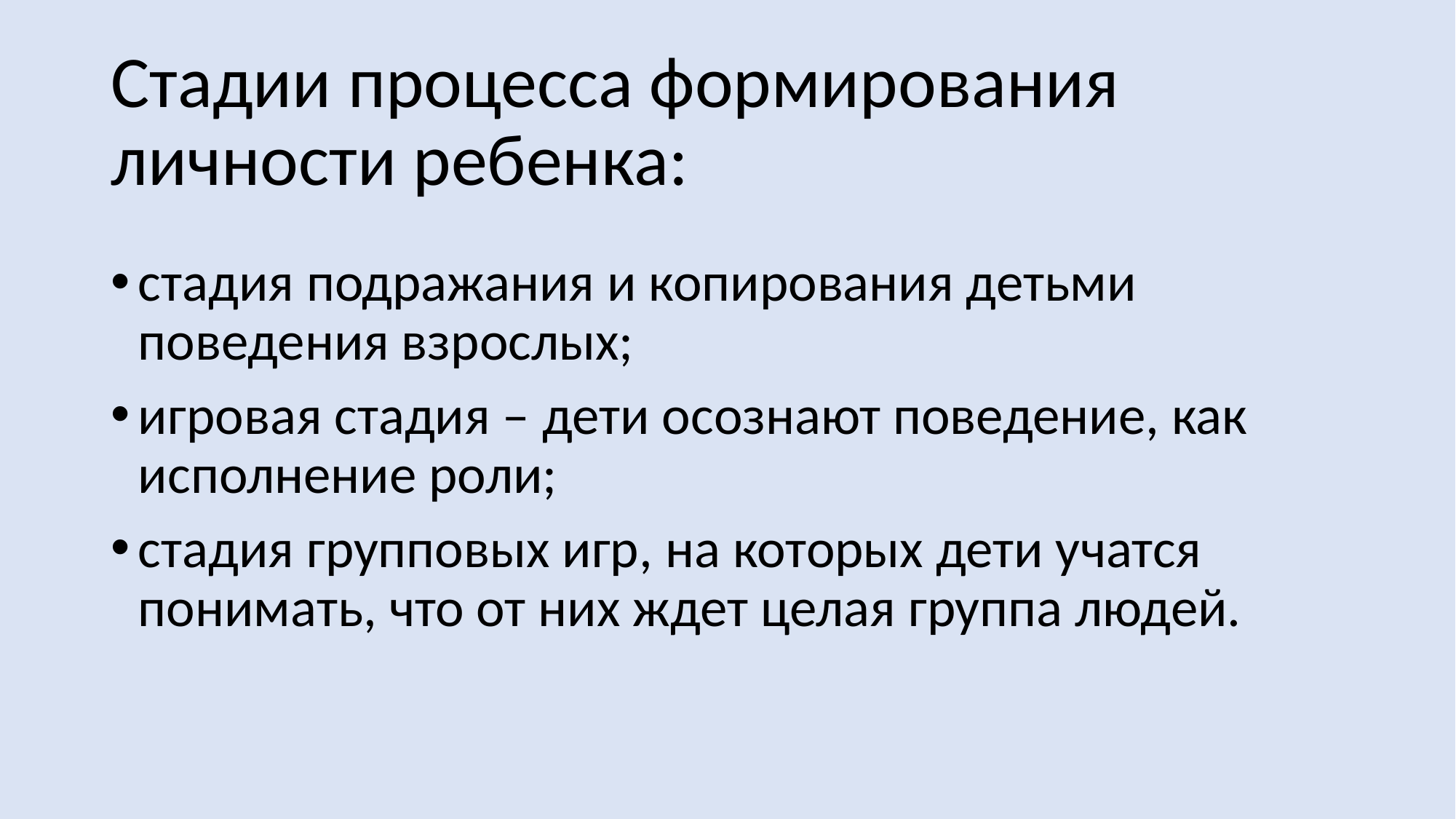

# Стадии процесса формирования личности ребенка:
стадия подражания и копирования детьми поведения взрослых;
игровая стадия – дети осознают поведение, как исполнение роли;
стадия групповых игр, на которых дети учатся понимать, что от них ждет целая группа людей.